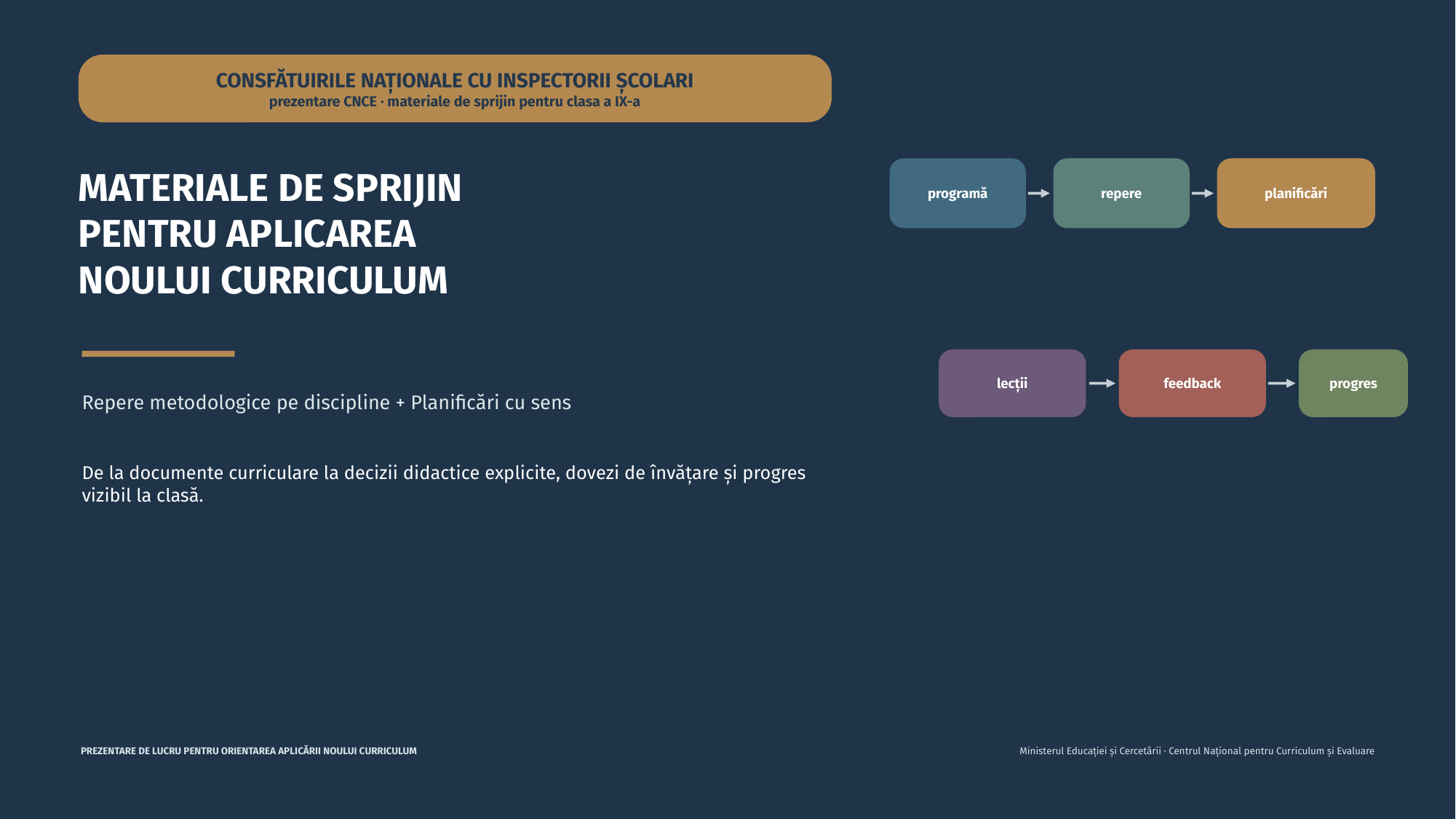

CONSFĂTUIRILE NAȚIONALE CU INSPECTORII ȘCOLARI
prezentare CNCE · materiale de sprijin pentru clasa a IX-a
MATERIALE DE SPRIJIN
PENTRU APLICAREA
NOULUI CURRICULUM
programă
repere
planificări

lecții
feedback
progres

Repere metodologice pe discipline + Planificări cu sens

De la documente curriculare la decizii didactice explicite, dovezi de învățare și progres vizibil la clasă.
PREZENTARE DE LUCRU PENTRU ORIENTAREA APLICĂRII NOULUI CURRICULUM
Ministerul Educației și Cercetării · Centrul Național pentru Curriculum și Evaluare